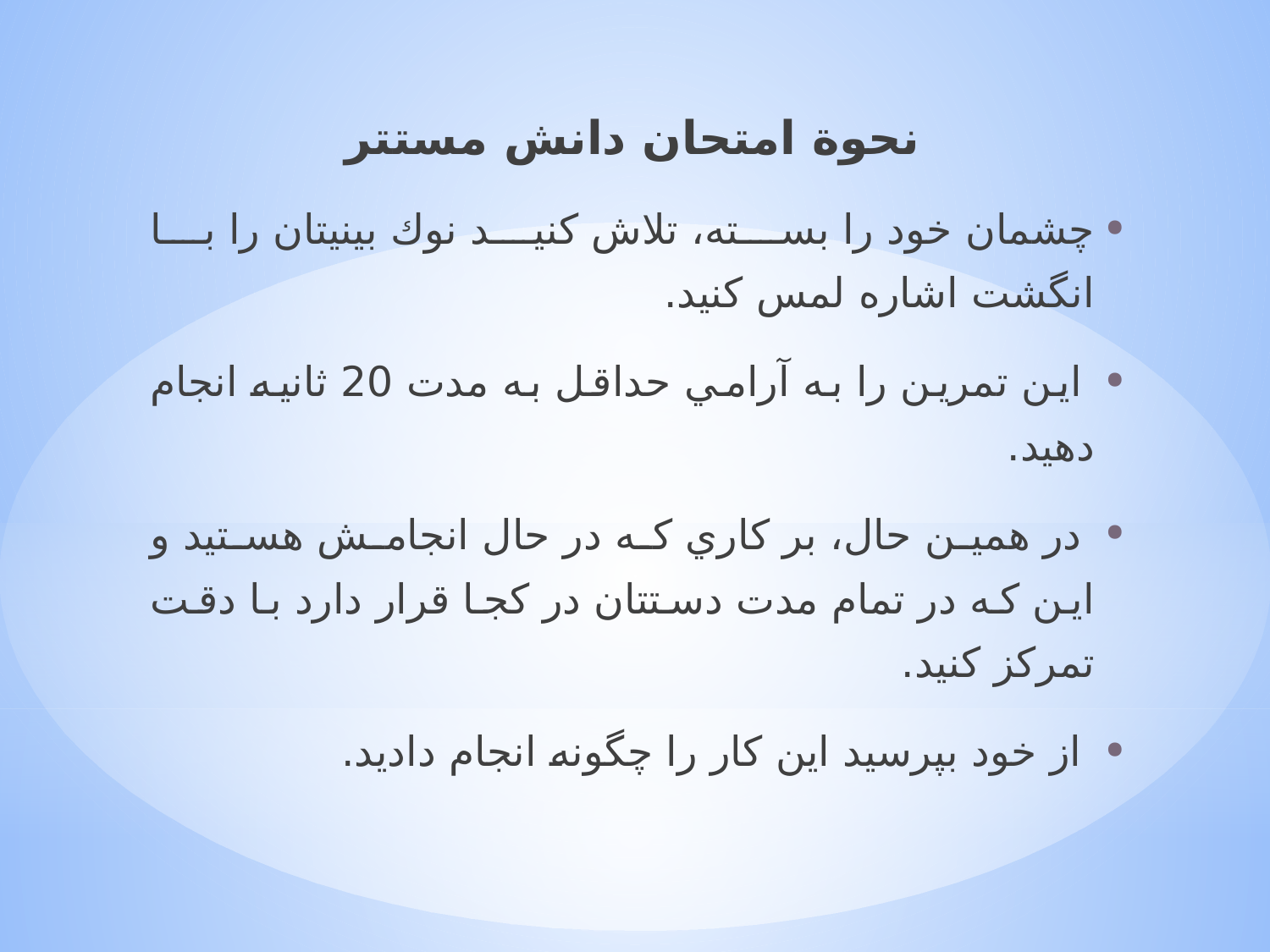

نحوة امتحان دانش مستتر
چشمان خود را بسته، تلاش كنيد نوك بينيتان را با انگشت اشاره لمس كنيد.
 اين تمرين را به آرامي حداقل به مدت 20 ثانيه انجام دهيد.
 در همين حال، بر كاري كه در حال انجامش هستيد و اين كه در تمام مدت دستتان در كجا قرار دارد با دقت تمركز كنيد.
 از خود بپرسيد اين كار را چگونه انجام داديد.